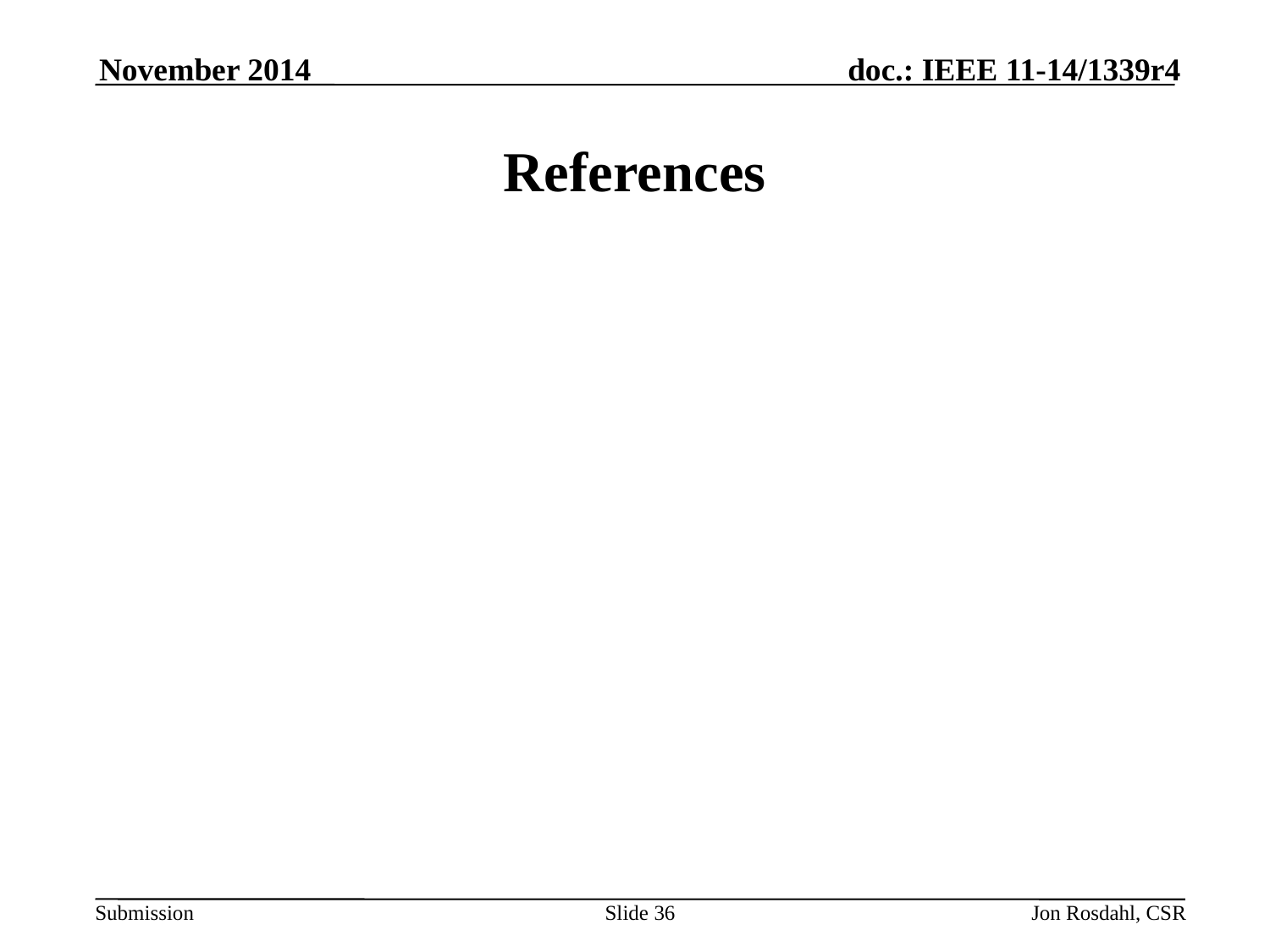

November 2014
# References

Slide 36
Jon Rosdahl, CSR